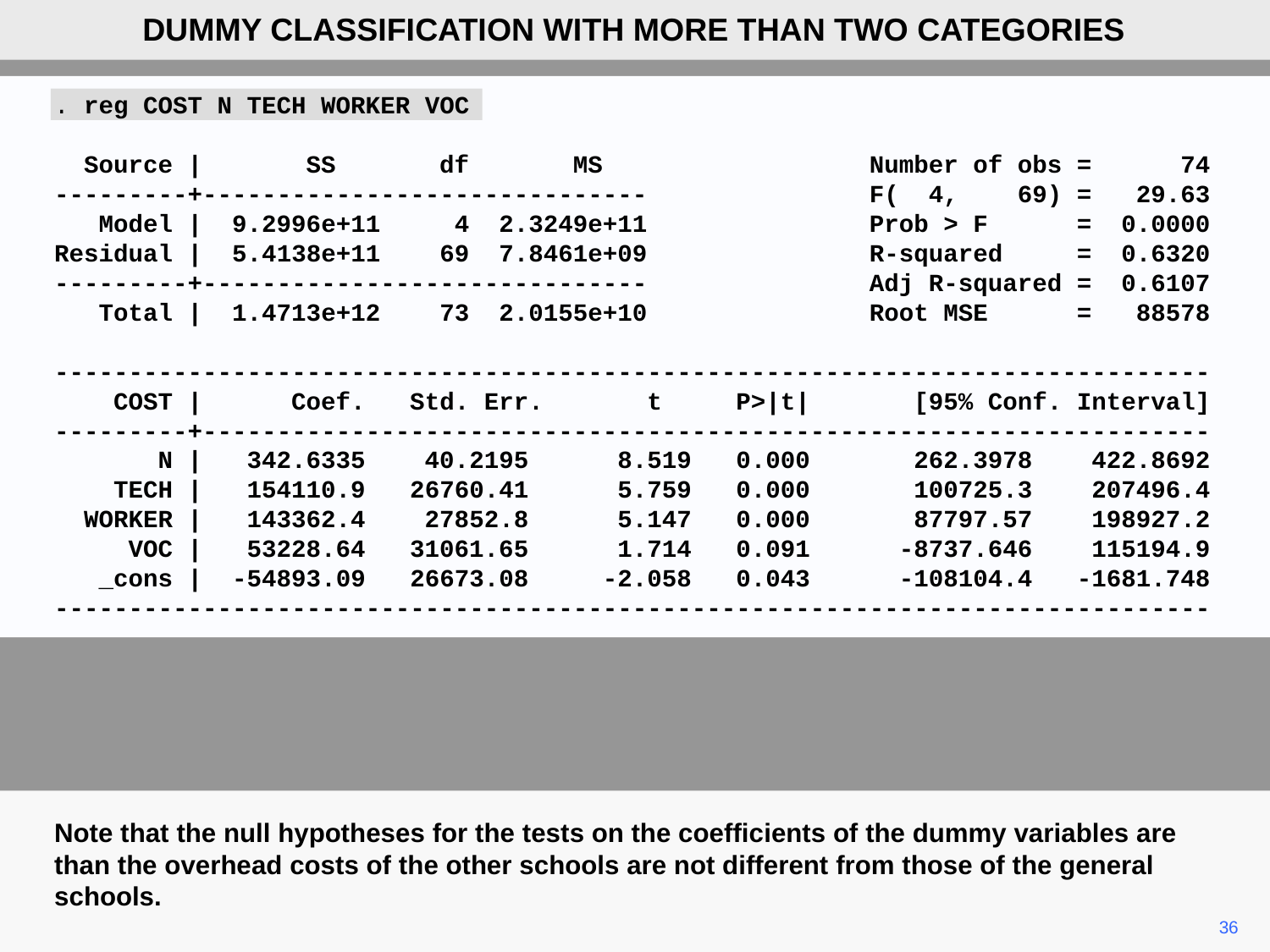

DUMMY CLASSIFICATION WITH MORE THAN TWO CATEGORIES

. reg COST N TECH WORKER VOC

  Source |       SS       df       MS                  Number of obs =      74
---------+------------------------------               F(  4,    69) =   29.63
   Model |  9.2996e+11     4  2.3249e+11               Prob > F      =  0.0000
Residual |  5.4138e+11    69  7.8461e+09               R-squared     =  0.6320
---------+------------------------------               Adj R-squared =  0.6107
   Total |  1.4713e+12    73  2.0155e+10               Root MSE      =   88578

------------------------------------------------------------------------------
    COST |      Coef.   Std. Err.       t     P>|t|       [95% Conf. Interval]
---------+--------------------------------------------------------------------
       N |   342.6335    40.2195      8.519   0.000       262.3978    422.8692
    TECH |   154110.9   26760.41      5.759   0.000       100725.3    207496.4
  WORKER |   143362.4    27852.8      5.147   0.000       87797.57    198927.2
     VOC |   53228.64   31061.65      1.714   0.091      -8737.646    115194.9
   _cons |  -54893.09   26673.08     -2.058   0.043      -108104.4   -1681.748
------------------------------------------------------------------------------

Note that the null hypotheses for the tests on the coefficients of the dummy variables are than the overhead costs of the other schools are not different from those of the general schools.
36